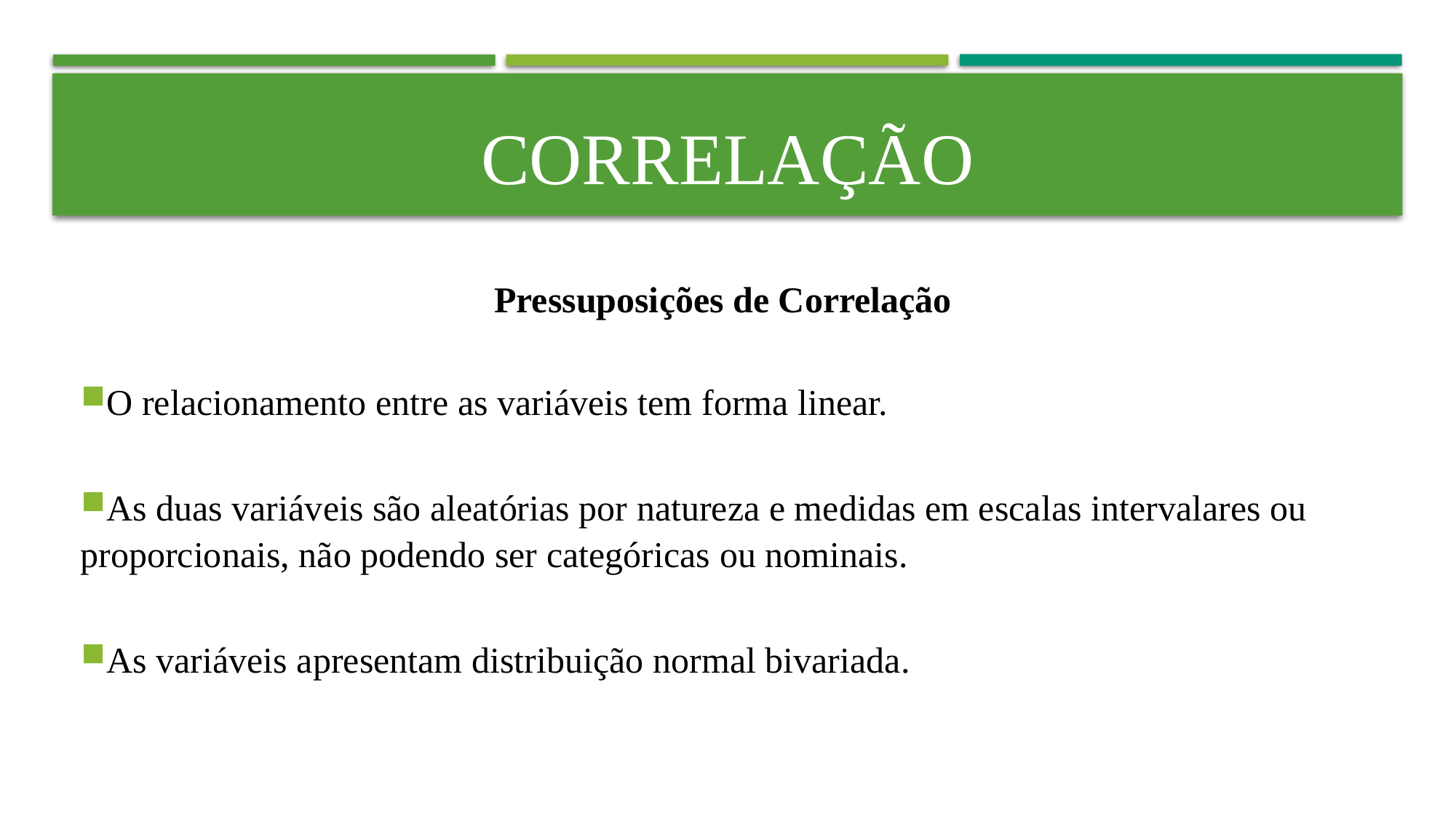

# Correlação
Pressuposições de Correlação
O relacionamento entre as variáveis tem forma linear.
As duas variáveis são aleatórias por natureza e medidas em escalas intervalares ou proporcionais, não podendo ser categóricas ou nominais.
As variáveis apresentam distribuição normal bivariada.